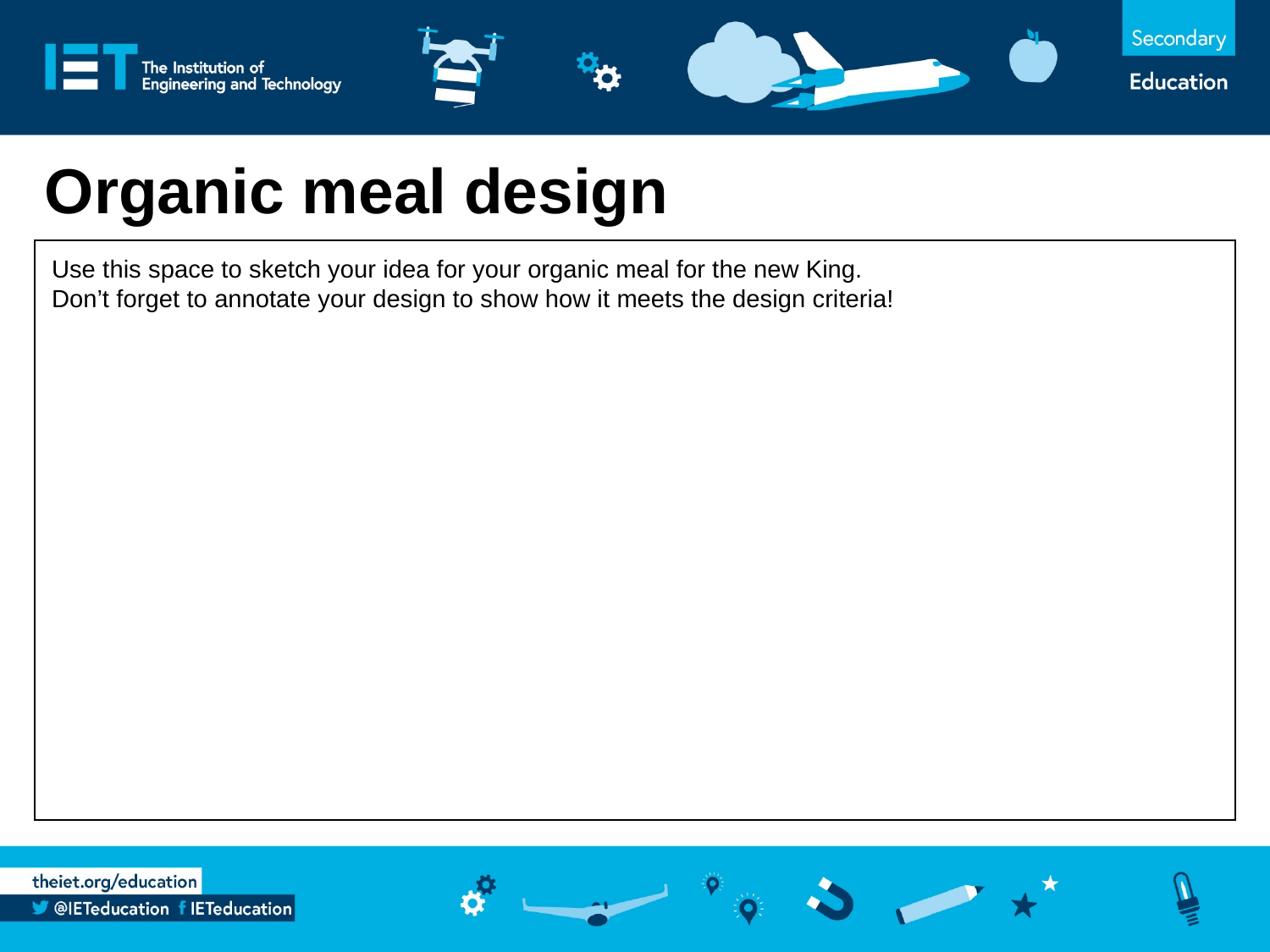

# Organic meal design

Use this space to sketch your idea for your organic meal for the new King.
Don’t forget to annotate your design to show how it meets the design criteria!